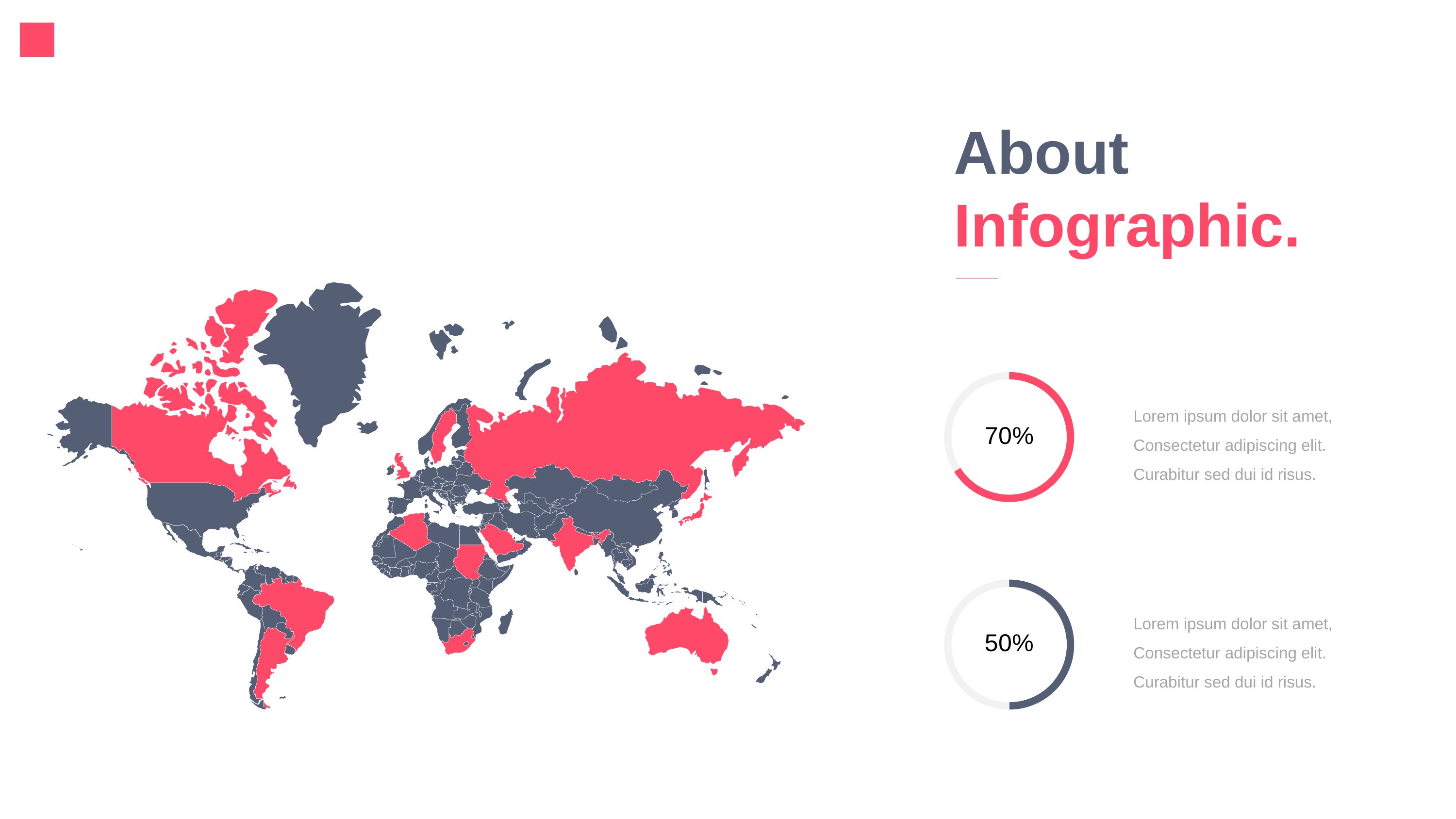

About
Infographic.

70%
Lorem ipsum dolor sit amet,
Consectetur adipiscing elit.
Curabitur sed dui id risus.

50%
Lorem ipsum dolor sit amet,
Consectetur adipiscing elit.
Curabitur sed dui id risus.